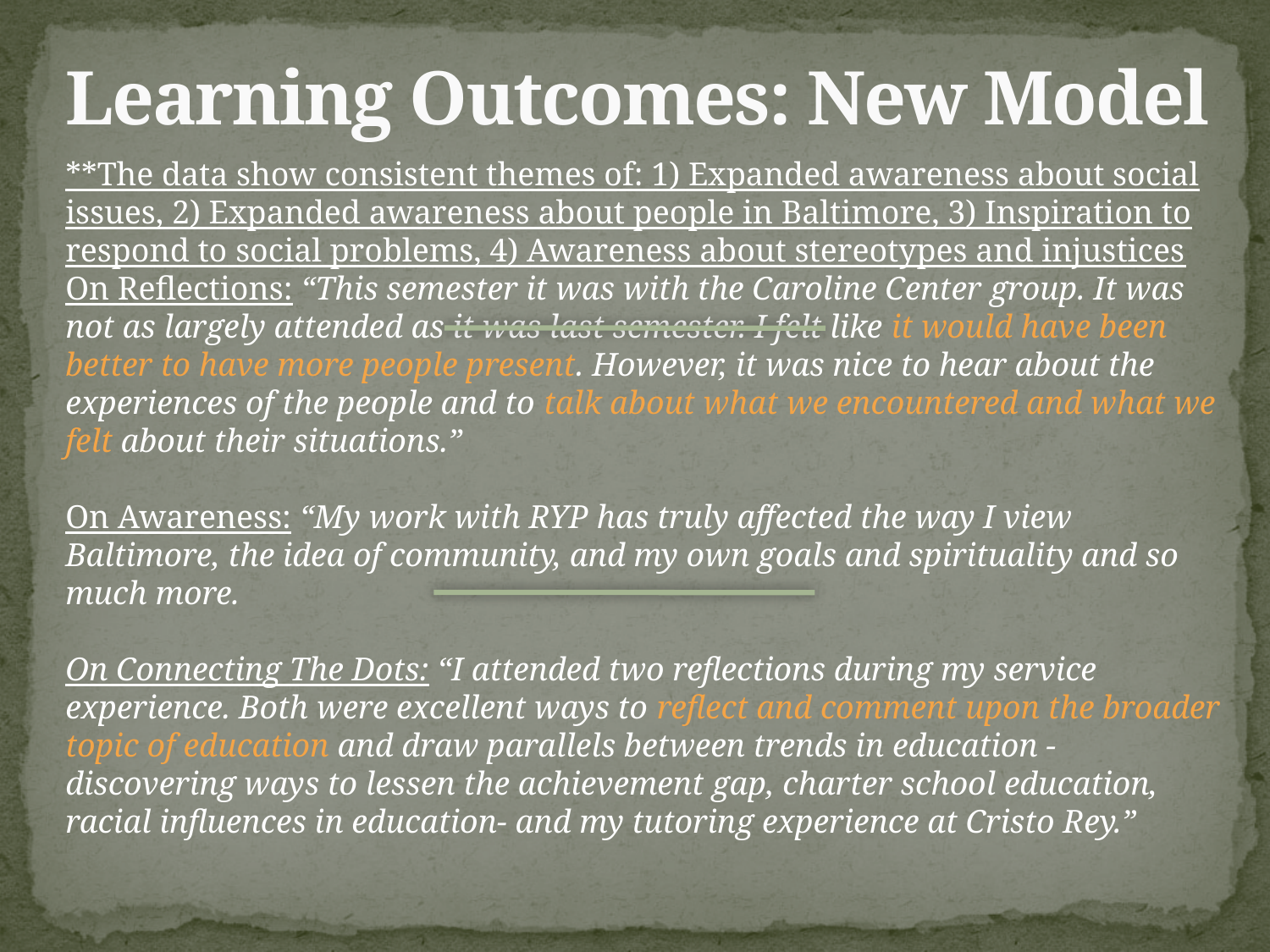

# Learning Outcomes: New Model
**The data show consistent themes of: 1) Expanded awareness about social issues, 2) Expanded awareness about people in Baltimore, 3) Inspiration to respond to social problems, 4) Awareness about stereotypes and injustices
On Reflections: “This semester it was with the Caroline Center group. It was not as largely attended as it was last semester. I felt like it would have been better to have more people present. However, it was nice to hear about the experiences of the people and to talk about what we encountered and what we felt about their situations.”

On Awareness: “My work with RYP has truly affected the way I view Baltimore, the idea of community, and my own goals and spirituality and so much more.

On Connecting The Dots: “I attended two reflections during my service experience. Both were excellent ways to reflect and comment upon the broader topic of education and draw parallels between trends in education - discovering ways to lessen the achievement gap, charter school education, racial influences in education- and my tutoring experience at Cristo Rey.”